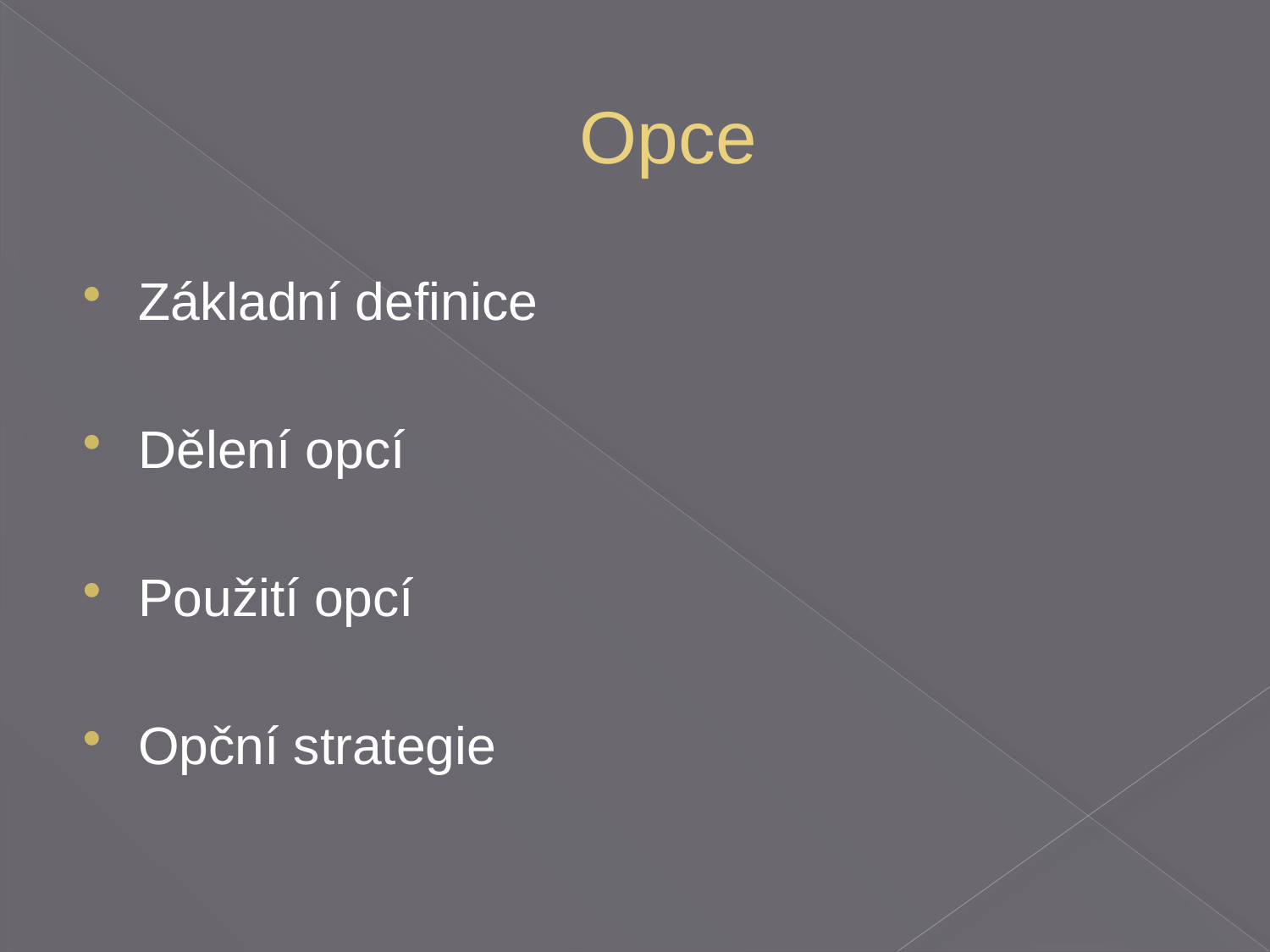

# Opce
Základní definice

Dělení opcí

Použití opcí

Opční strategie